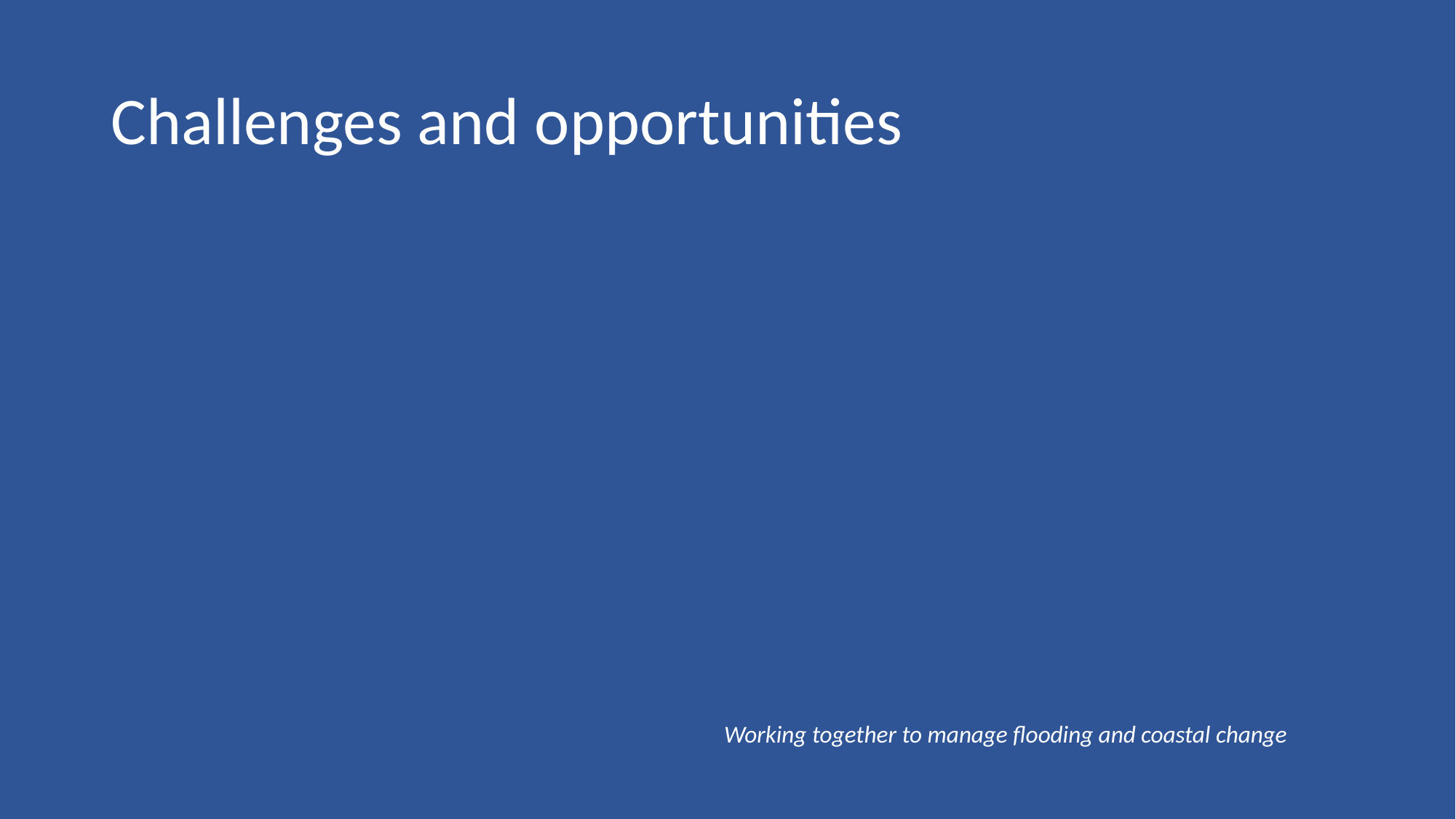

# Challenges and opportunities

                                                                                                        Working together to manage flooding and coastal change